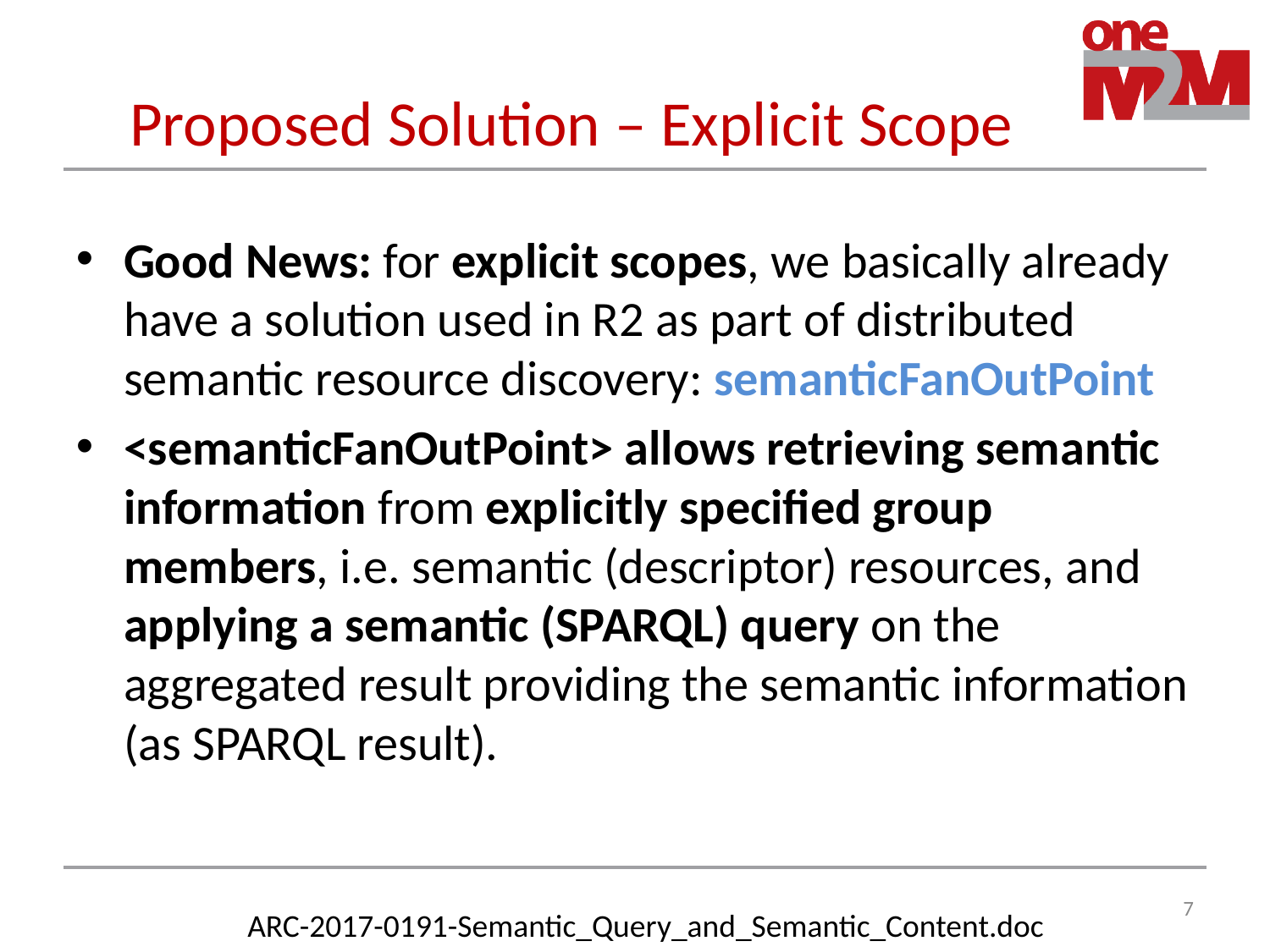

Proposed Solution – Explicit Scope
Good News: for explicit scopes, we basically already have a solution used in R2 as part of distributed semantic resource discovery: semanticFanOutPoint
<semanticFanOutPoint> allows retrieving semantic information from explicitly specified group members, i.e. semantic (descriptor) resources, and applying a semantic (SPARQL) query on the aggregated result providing the semantic information (as SPARQL result).

7
ARC-2017-0191-Semantic_Query_and_Semantic_Content.doc